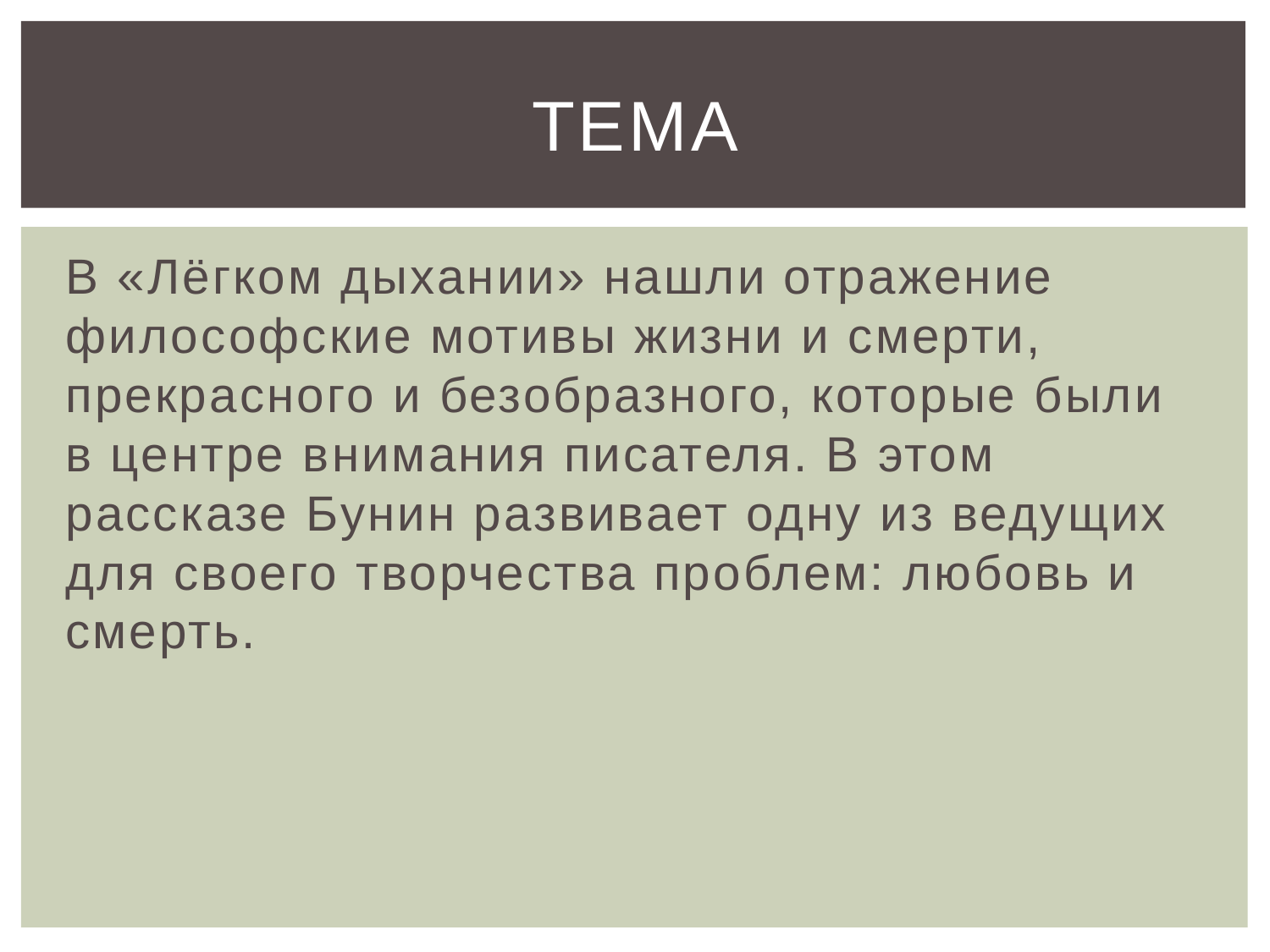

# Тема
В «Лёгком дыхании» нашли отражение философские мотивы жизни и смерти, прекрасного и безобразного, которые были в центре внимания писателя. В этом рассказе Бунин развивает одну из ведущих для своего творчества проблем: любовь и смерть.